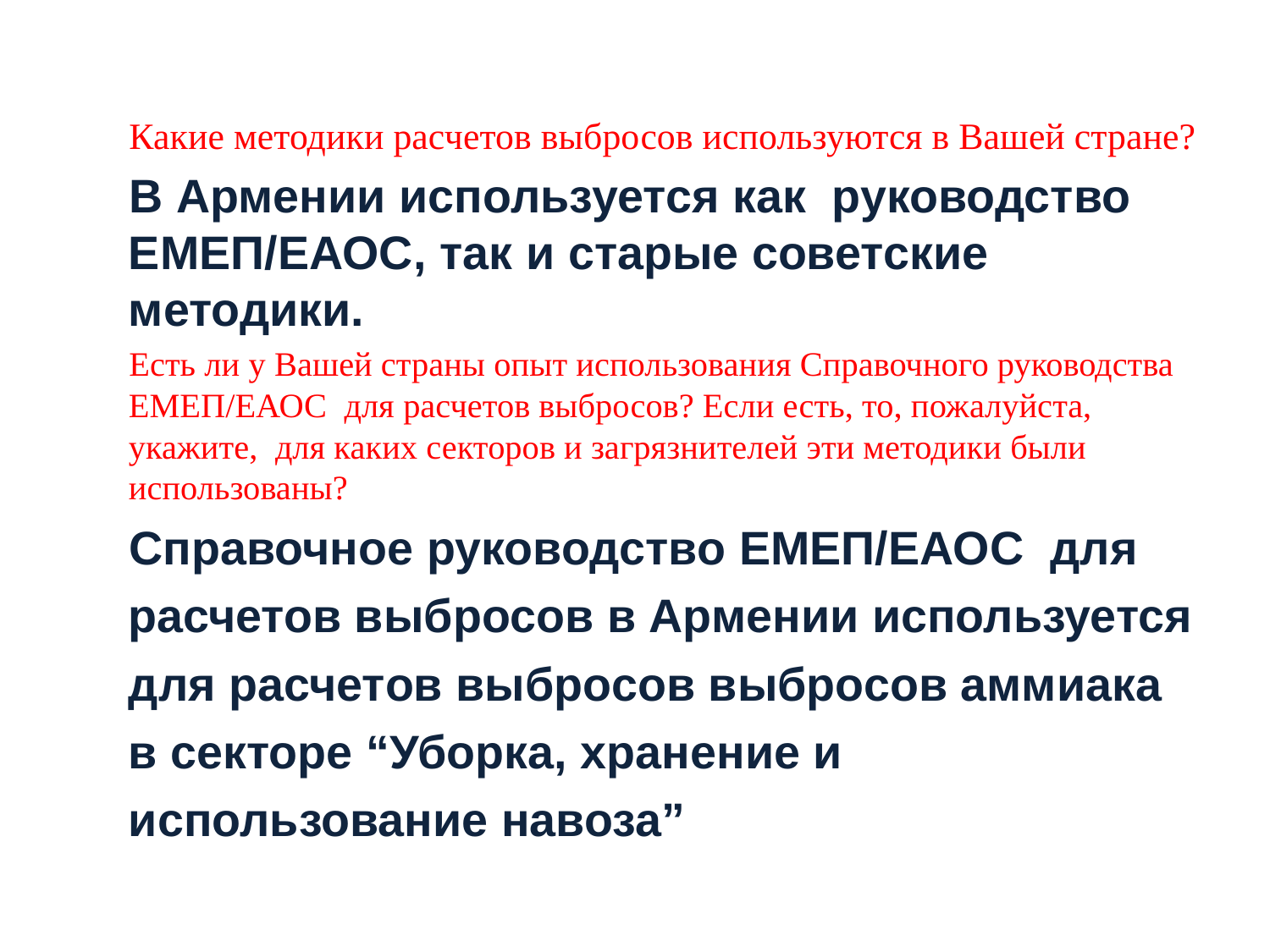

Какие методики расчетов выбросов используются в Вашей стране?
В Армении используется как  руководство ЕМЕП/ЕАОС, так и старые советские методики.
Есть ли у Вашей страны опыт использования Справочного руководства ЕМЕП/ЕАОС  для расчетов выбросов? Если есть, то, пожалуйста, укажите,  для каких секторов и загрязнителей эти методики были использованы?
Справочное руководство ЕМЕП/ЕАОС  для расчетов выбросов в Армении используется для расчетов выбросов выбросов аммиака  в секторе “Уборка, хранение и использование навоза”